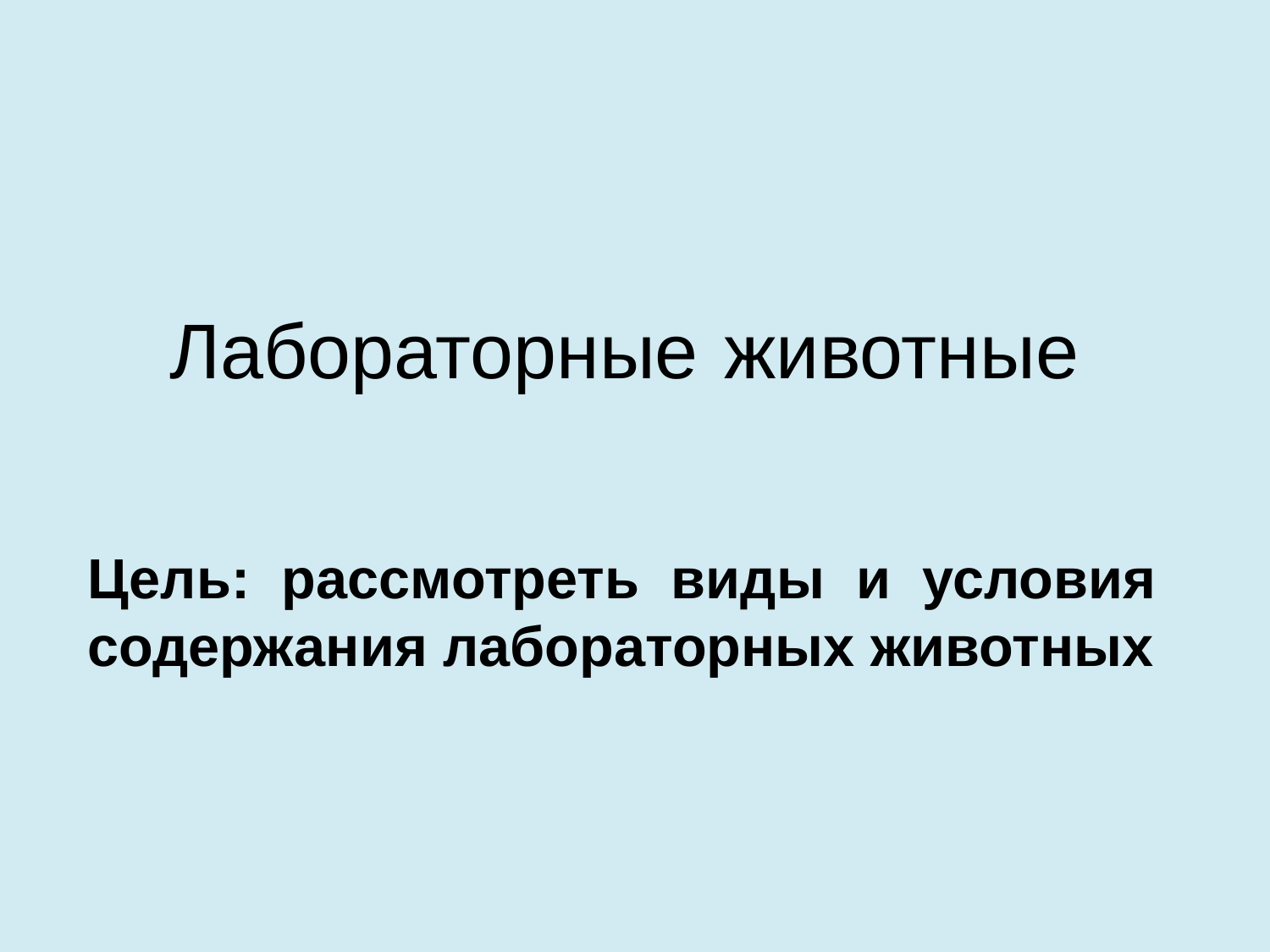

# Лабораторные животные
Цель: рассмотреть виды и условия содержания лабораторных животных